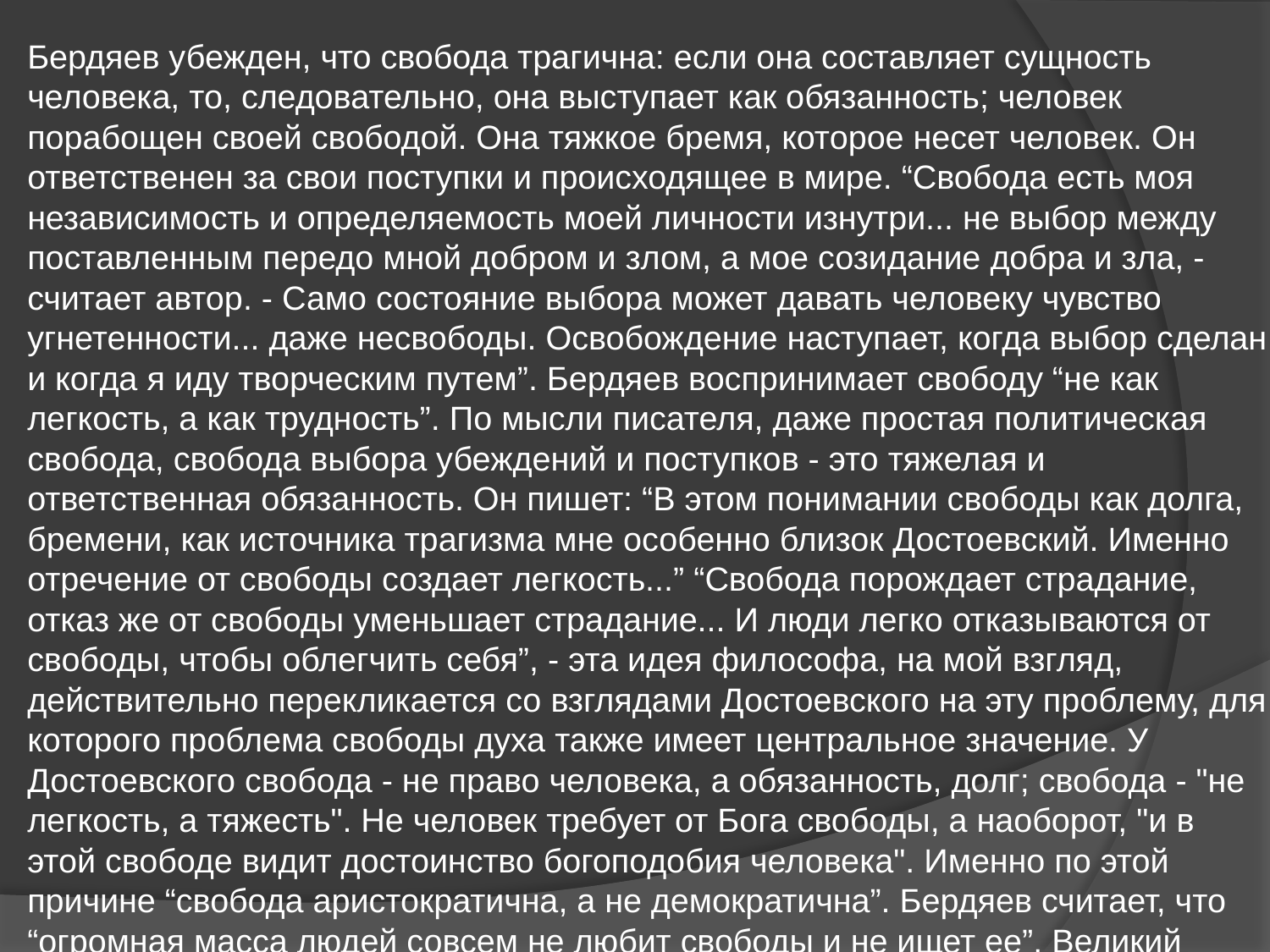

Бердяев убежден, что свобода трагична: если она составляет сущность человека, то, следовательно, она выступает как обязанность; человек порабощен своей свободой. Она тяжкое бремя, которое несет человек. Он ответственен за свои поступки и происходящее в мире. “Свобода есть моя независимость и определяемость моей личности изнутри... не выбор между поставленным передо мной добром и злом, а мое созидание добра и зла, - считает автор. - Само состояние выбора может давать человеку чувство угнетенности... даже несвободы. Освобождение наступает, когда выбор сделан и когда я иду творческим путем”. Бердяев воспринимает свободу “не как легкость, а как трудность”. По мысли писателя, даже простая политическая свобода, свобода выбора убеждений и поступков - это тяжелая и ответственная обязанность. Он пишет: “В этом понимании свободы как долга, бремени, как источника трагизма мне особенно близок Достоевский. Именно отречение от свободы создает легкость...” “Свобода порождает страдание, отказ же от свободы уменьшает страдание... И люди легко отказываются от свободы, чтобы облегчить себя”, - эта идея философа, на мой взгляд, действительно перекликается со взглядами Достоевского на эту проблему, для которого проблема свободы духа также имеет центральное значение. У Достоевского свобода - не право человека, а обязанность, долг; свобода - "не легкость, а тяжесть". Не человек требует от Бога свободы, а наоборот, "и в этой свободе видит достоинство богоподобия человека". Именно по этой причине “свобода аристократична, а не демократична”. Бердяев считает, что “огромная масса людей совсем не любит свободы и не ищет ее”. Великий Инквизитор у Достоевского, “враг свободы и враг Христа”, считает, что “десятки тысяч миллионов существ... не в силах будут пренебречь хлебом земным ради небесного”, он упрекает Христа в том, что возложив на людей бремя свободы он не жалеет их.